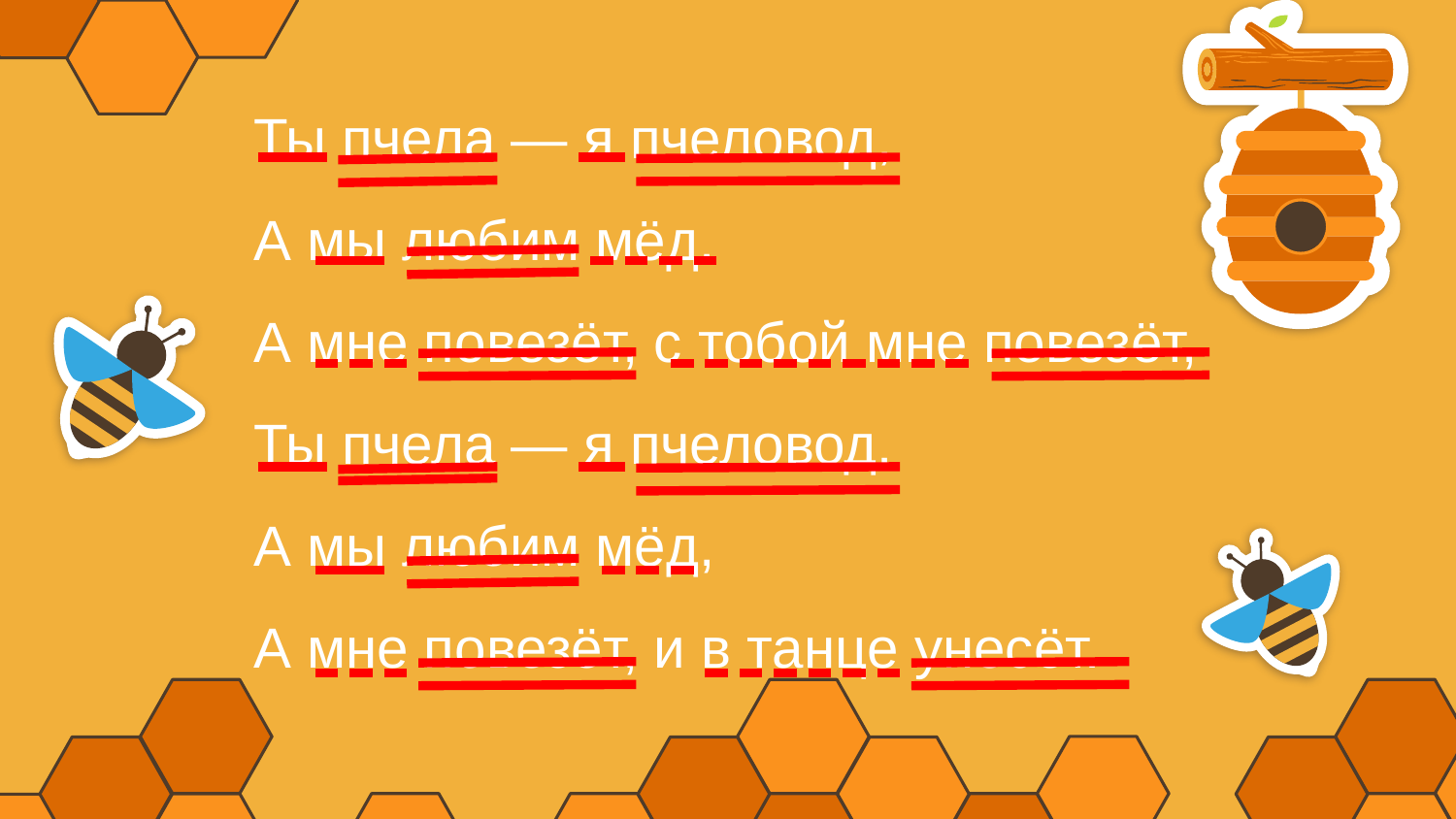

Ты пчела — я пчеловод,
А мы любим мёд.
А мне повезёт, с тобой мне повезёт,
Ты пчела — я пчеловод.
А мы любим мёд,
А мне повезёт, и в танце унесёт.